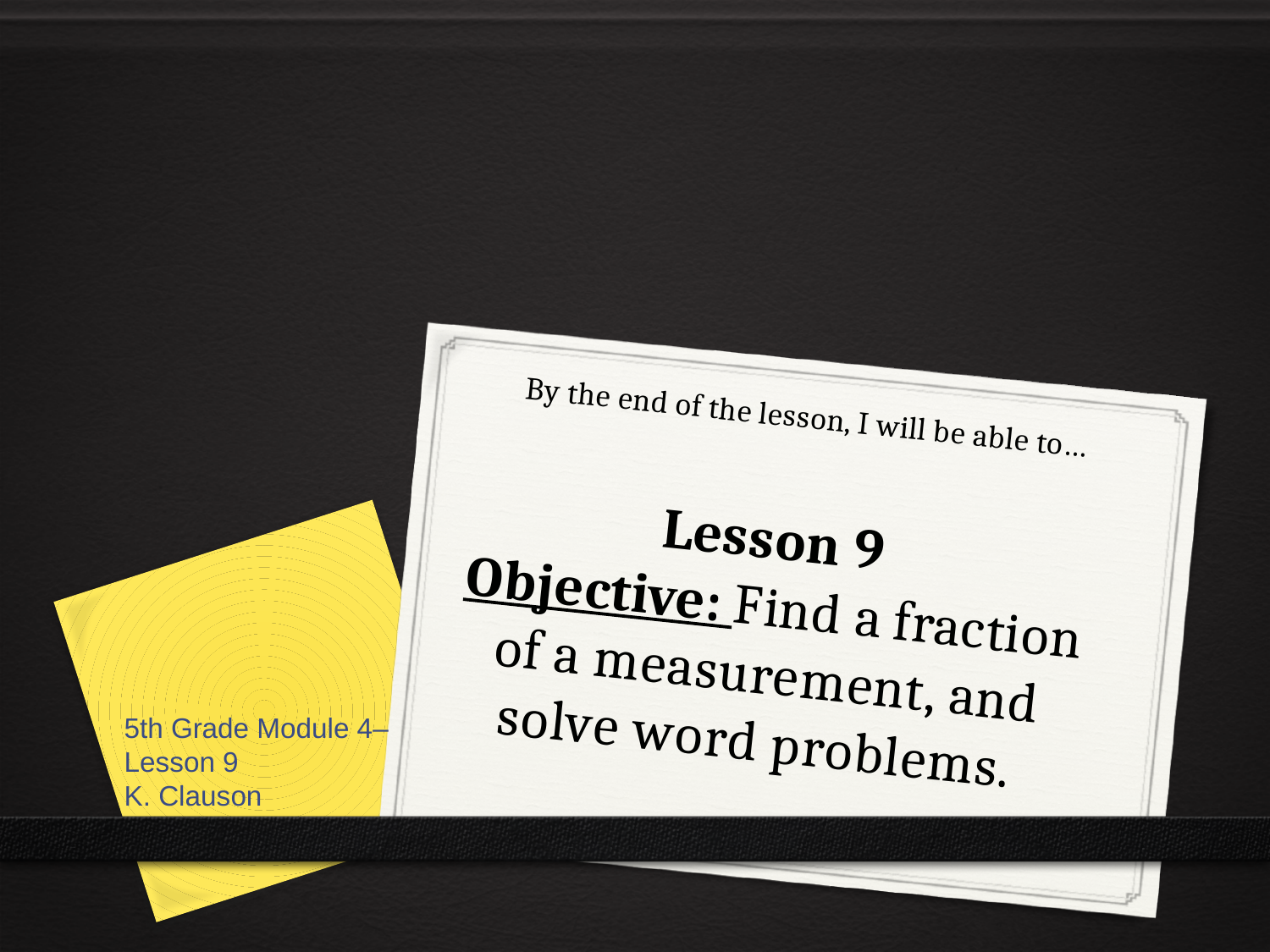

By the end of the lesson, I will be able to…
# Lesson 9 Objective: Find a fraction of a measurement, and solve word problems.
5th Grade Module 4– Lesson 9
K. Clauson